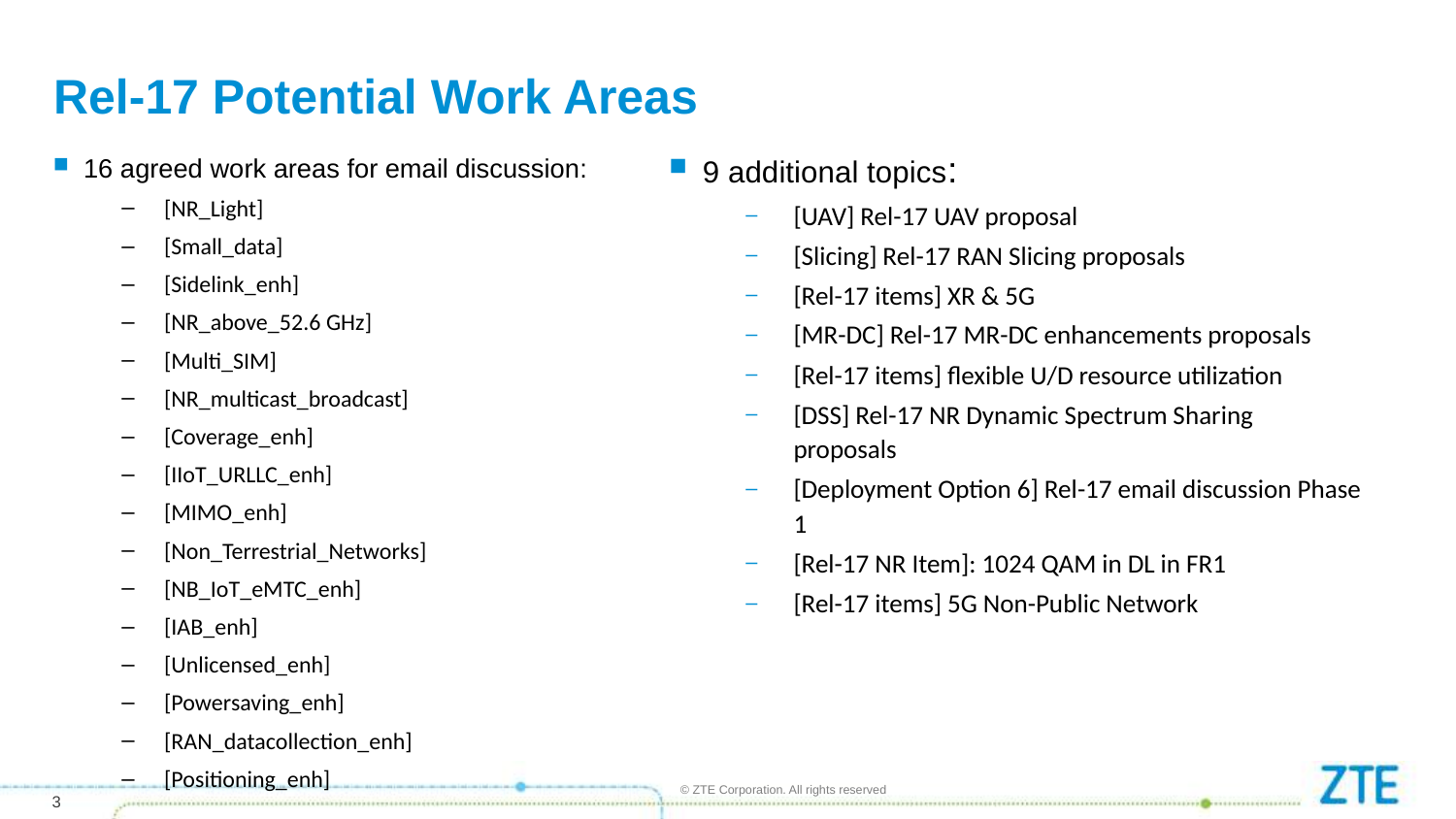

# Rel-17 Potential Work Areas
9 additional topics:
[UAV] Rel-17 UAV proposal
[Slicing] Rel-17 RAN Slicing proposals
[Rel-17 items] XR & 5G
[MR-DC] Rel-17 MR-DC enhancements proposals
[Rel-17 items] flexible U/D resource utilization
[DSS] Rel-17 NR Dynamic Spectrum Sharing proposals
[Deployment Option 6] Rel-17 email discussion Phase 1
[Rel-17 NR Item]: 1024 QAM in DL in FR1
[Rel-17 items] 5G Non-Public Network
16 agreed work areas for email discussion:
[NR_Light]
[Small_data]
[Sidelink_enh]
[NR_above_52.6 GHz]
[Multi_SIM]
[NR_multicast_broadcast]
[Coverage_enh]
[IIoT_URLLC_enh]
[MIMO_enh]
[Non_Terrestrial_Networks]
[NB_IoT_eMTC_enh]
[IAB_enh]
[Unlicensed_enh]
[Powersaving_enh]
[RAN_datacollection_enh]
[Positioning_enh]